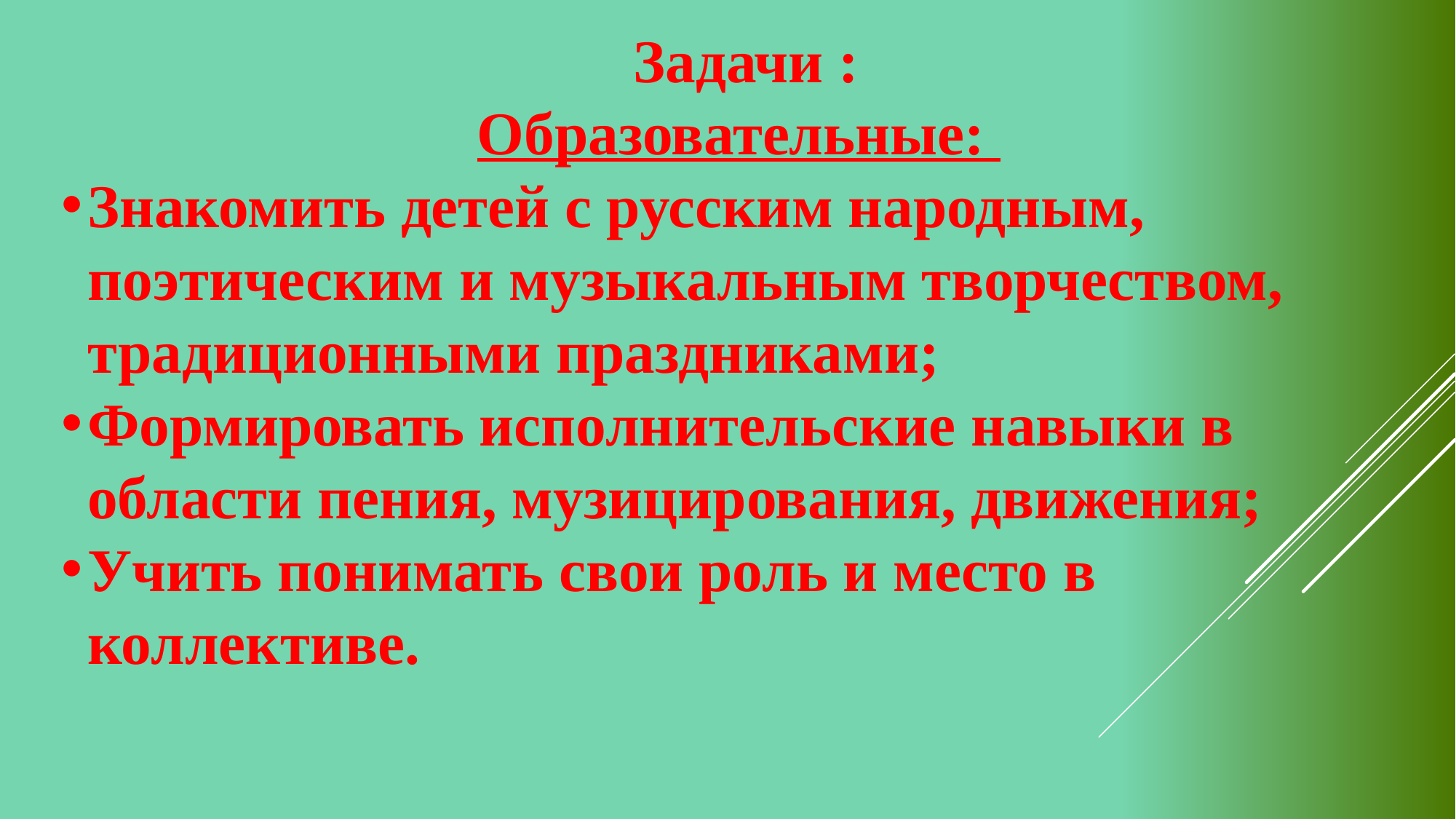

Задачи :
Образовательные:
Знакомить детей с русским народным, поэтическим и музыкальным творчеством, традиционными праздниками;
Формировать исполнительские навыки в области пения, музицирования, движения;
Учить понимать свои роль и место в коллективе.